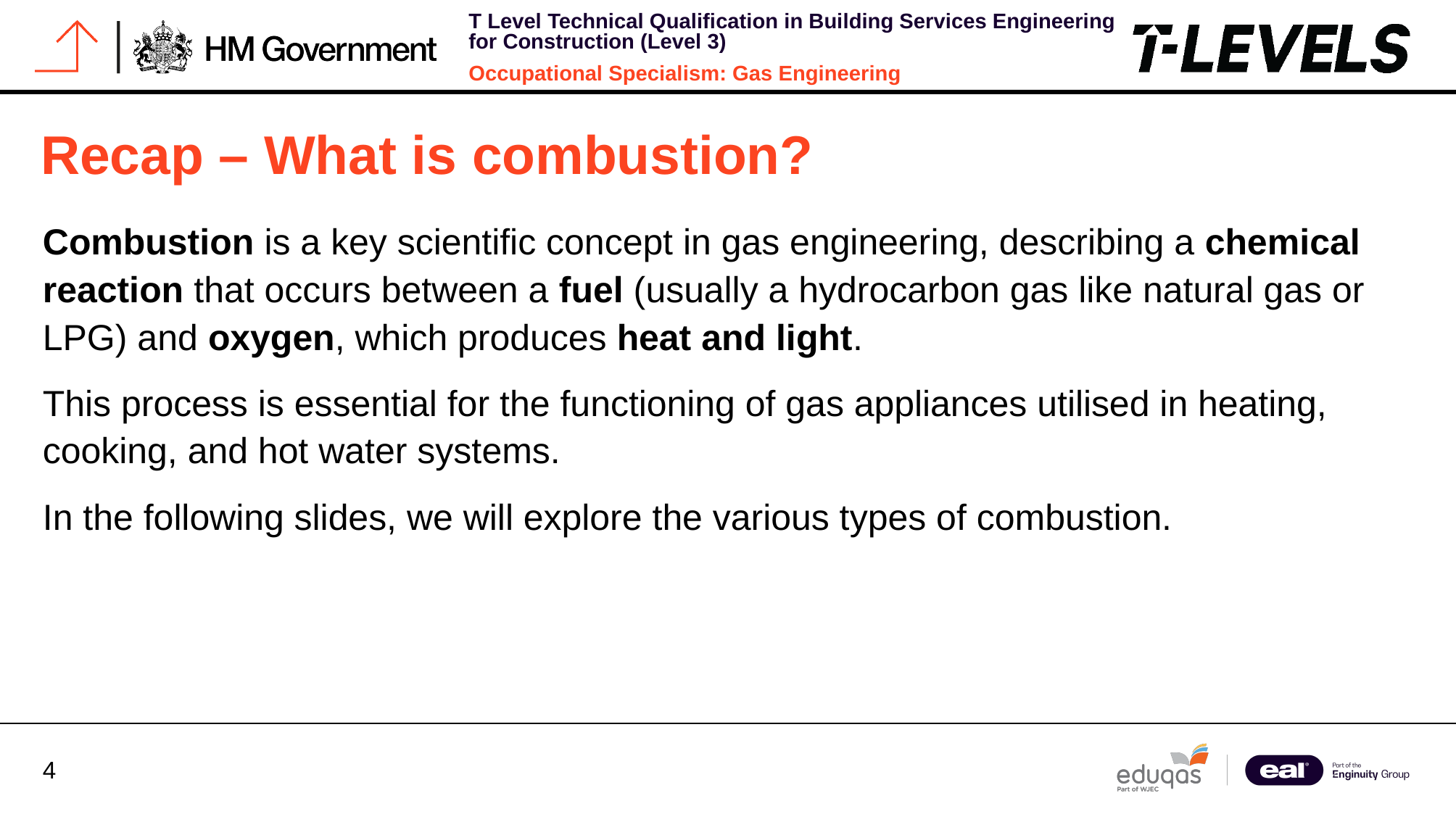

# Recap – What is combustion?
Combustion is a key scientific concept in gas engineering, describing a chemical reaction that occurs between a fuel (usually a hydrocarbon gas like natural gas or LPG) and oxygen, which produces heat and light.
This process is essential for the functioning of gas appliances utilised in heating, cooking, and hot water systems.
In the following slides, we will explore the various types of combustion.